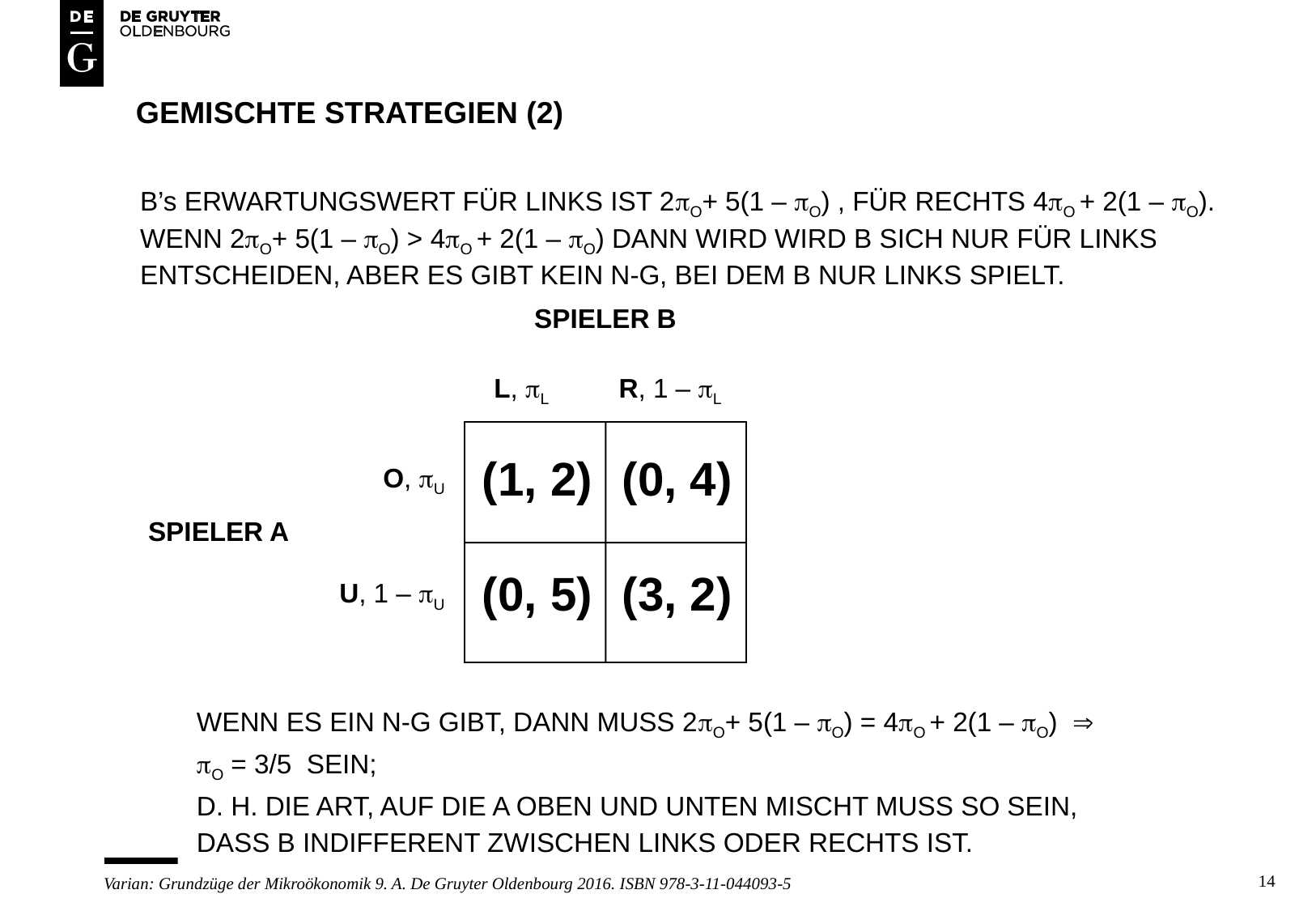

# GEMISCHTE STRATEGIEN (2)

B’s ERWARTUNGSWERT FÜR LINKS IST 2πO+ 5(1 – πO) , FÜR RECHTS 4πO + 2(1 – πO).
WENN 2πO+ 5(1 – πO) > 4πO + 2(1 – πO) DANN WIRD WIRD B SICH NUR FÜR LINKS ENTSCHEIDEN, ABER ES GIBT KEIN N-G, BEI DEM B NUR LINKS SPIELT.
SPIELER B
L, πL
R, 1 – πL

(1, 2)
(0, 4)
O, πU
(0, 5)
(3, 2)
U, 1 – πU

SPIELER A
WENN ES EIN N-G GIBT, DANN MUSS 2πO+ 5(1 – πO) = 4πO + 2(1 – πO)  ⇒
πO = 3/5  SEIN;
D. H. DIE ART, AUF DIE A OBEN UND UNTEN MISCHT MUSS SO SEIN,
DASS B INDIFFERENT ZWISCHEN LINKS ODER RECHTS IST.
14
Varian: Grundzüge der Mikroökonomik 9. A. De Gruyter Oldenbourg 2016. ISBN 978-3-11-044093-5